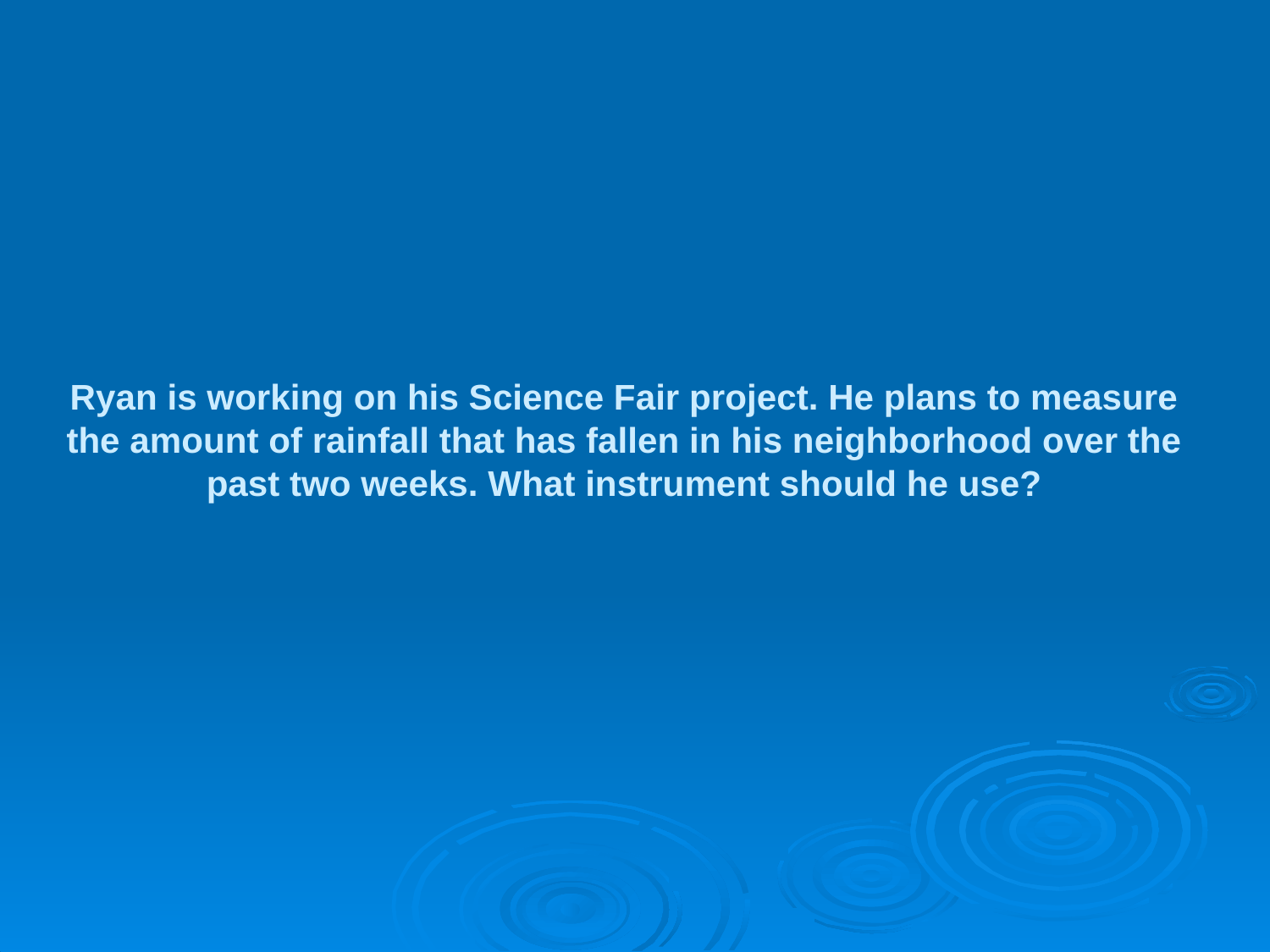

# Ryan is working on his Science Fair project. He plans to measure the amount of rainfall that has fallen in his neighborhood over the past two weeks. What instrument should he use?